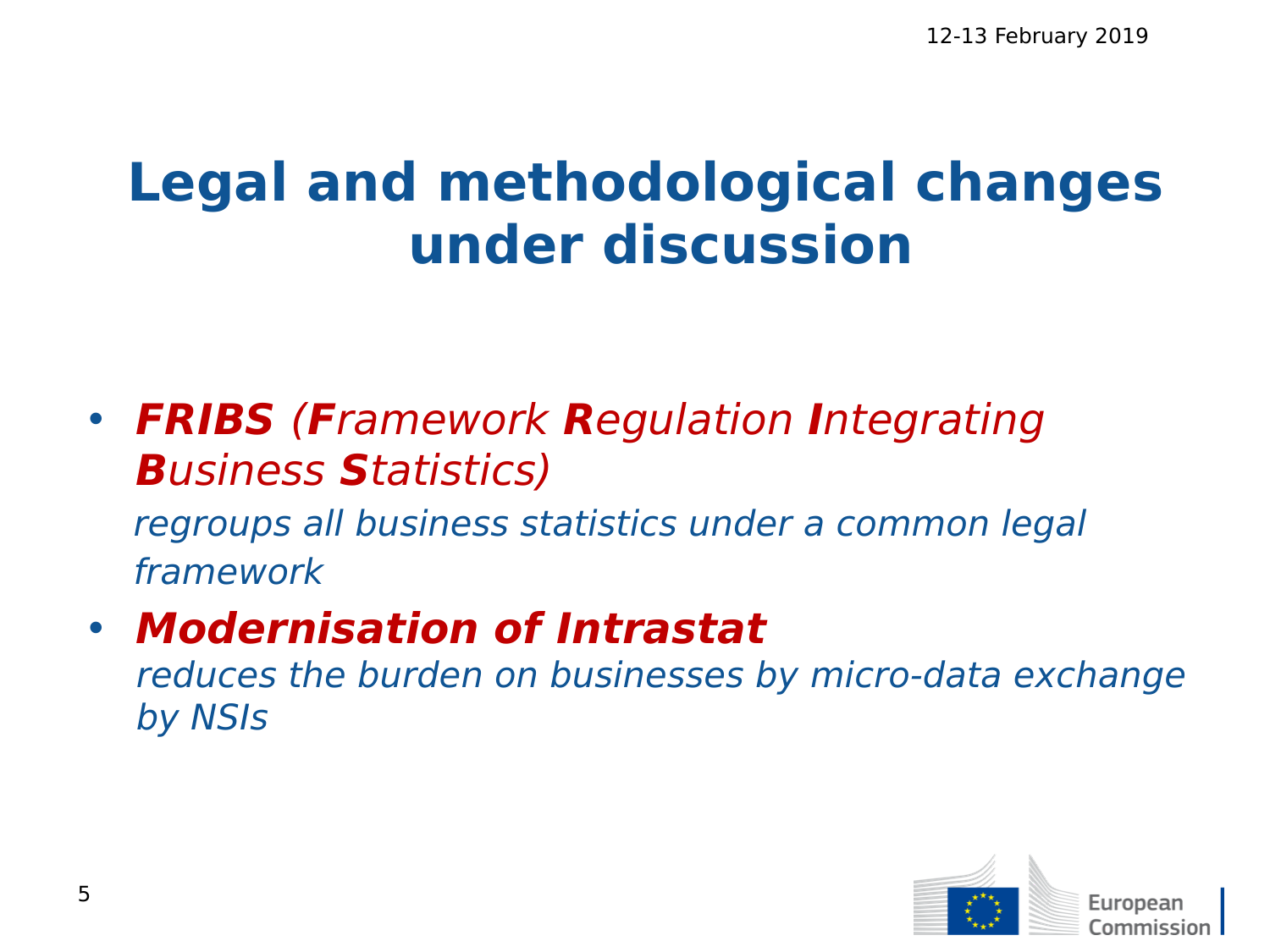

12-13 February 2019
 Legal and methodological changes under discussion
FRIBS (Framework Regulation Integrating Business Statistics)
    regroups all business statistics under a common legal
    framework
Modernisation of Intrastat
reduces the burden on businesses by micro-data exchange by NSIs

5